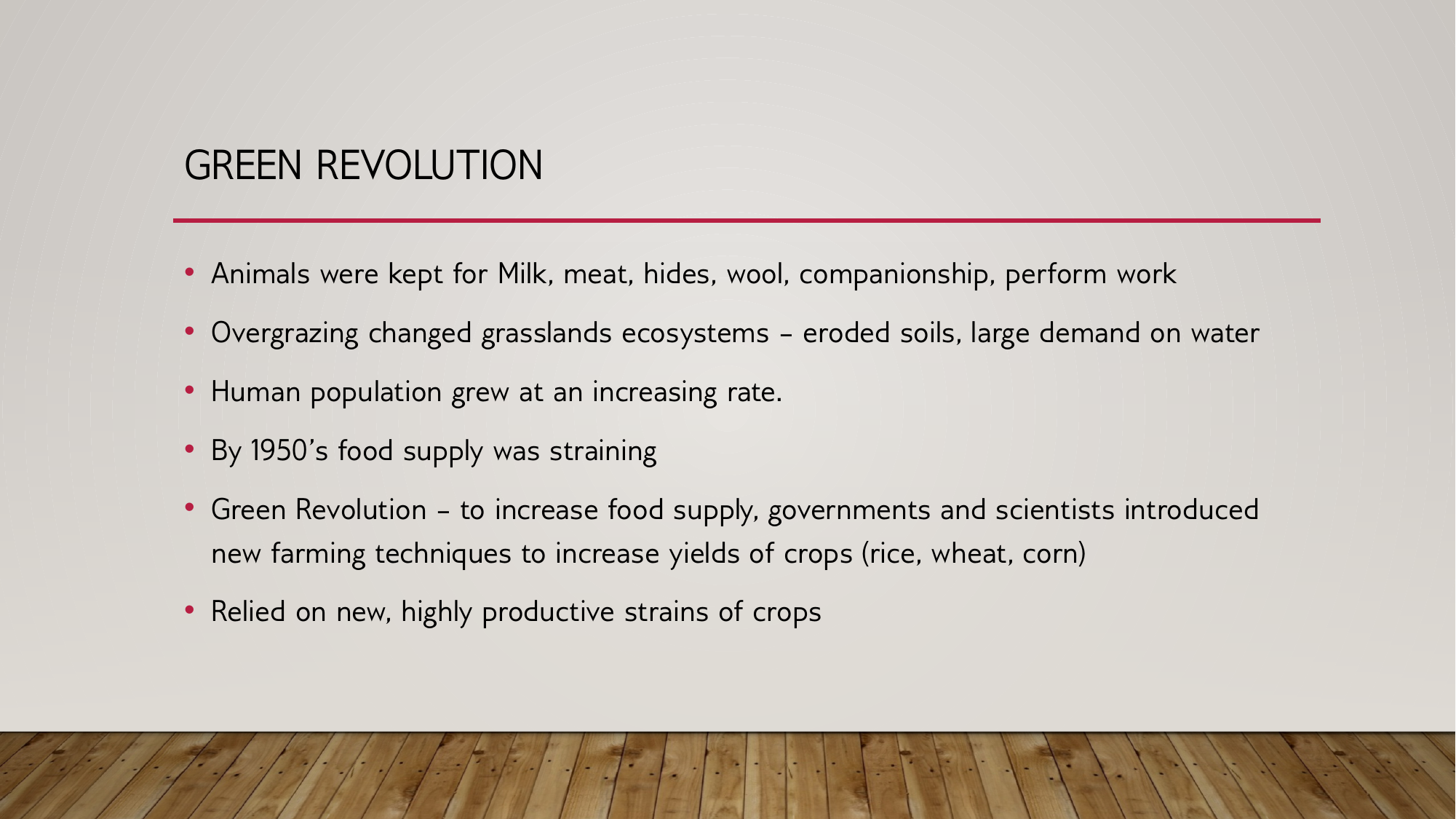

# Green Revolution
Animals were kept for Milk, meat, hides, wool, companionship, perform work
Overgrazing changed grasslands ecosystems – eroded soils, large demand on water
Human population grew at an increasing rate.
By 1950’s food supply was straining
Green Revolution – to increase food supply, governments and scientists introduced new farming techniques to increase yields of crops (rice, wheat, corn)
Relied on new, highly productive strains of crops